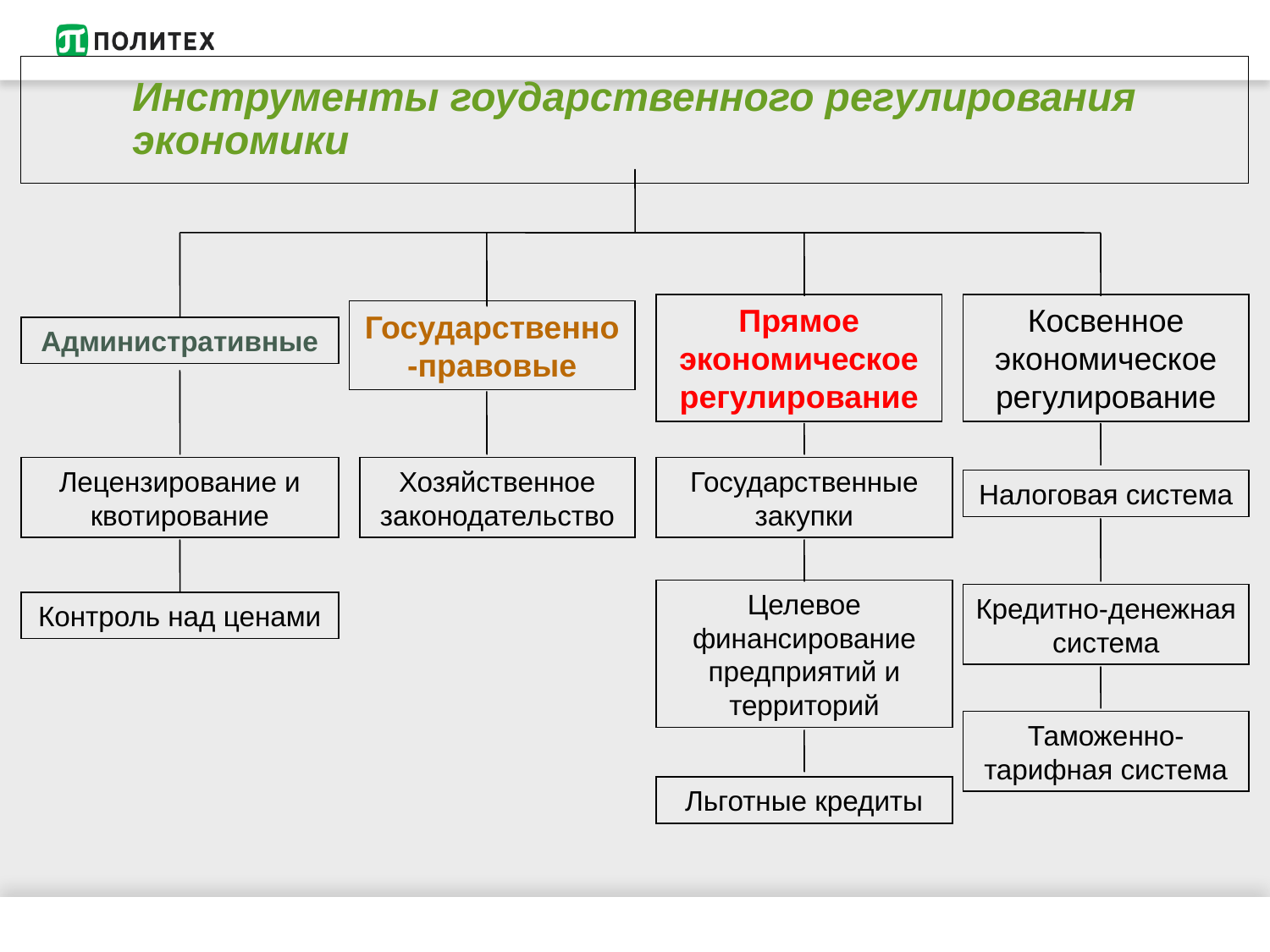

# Инструменты гоударственного регулирования экономики

Прямое экономическое регулирование
Косвенное экономическое регулирование
Государственно-правовые
Административные

Лецензирование и квотирование
Хозяйственное законодательство
Государственные закупки
Налоговая система

Целевое финансирование предприятий и территорий
Кредитно-денежная система
Контроль над ценами

Таможенно-тарифная система

Льготные кредиты